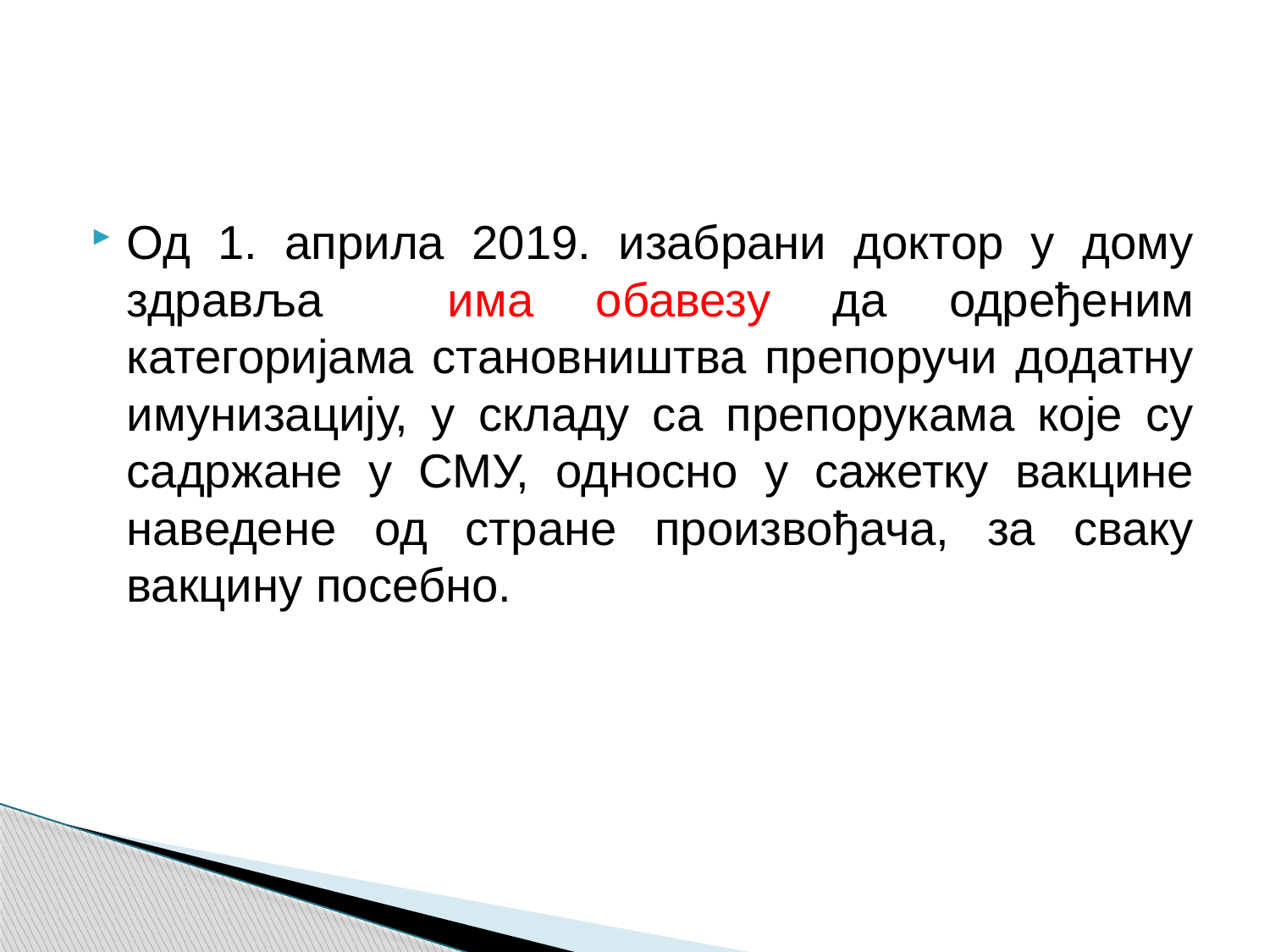

Од 1. априла 2019. изабрани доктор у дому здравља  има обавезу да одређеним категоријама становништва препоручи додатну имунизацију, у складу са препорукама које су садржане у СМУ, односно у сажетку вакцине наведене од стране произвођача, за сваку вакцину посебно.